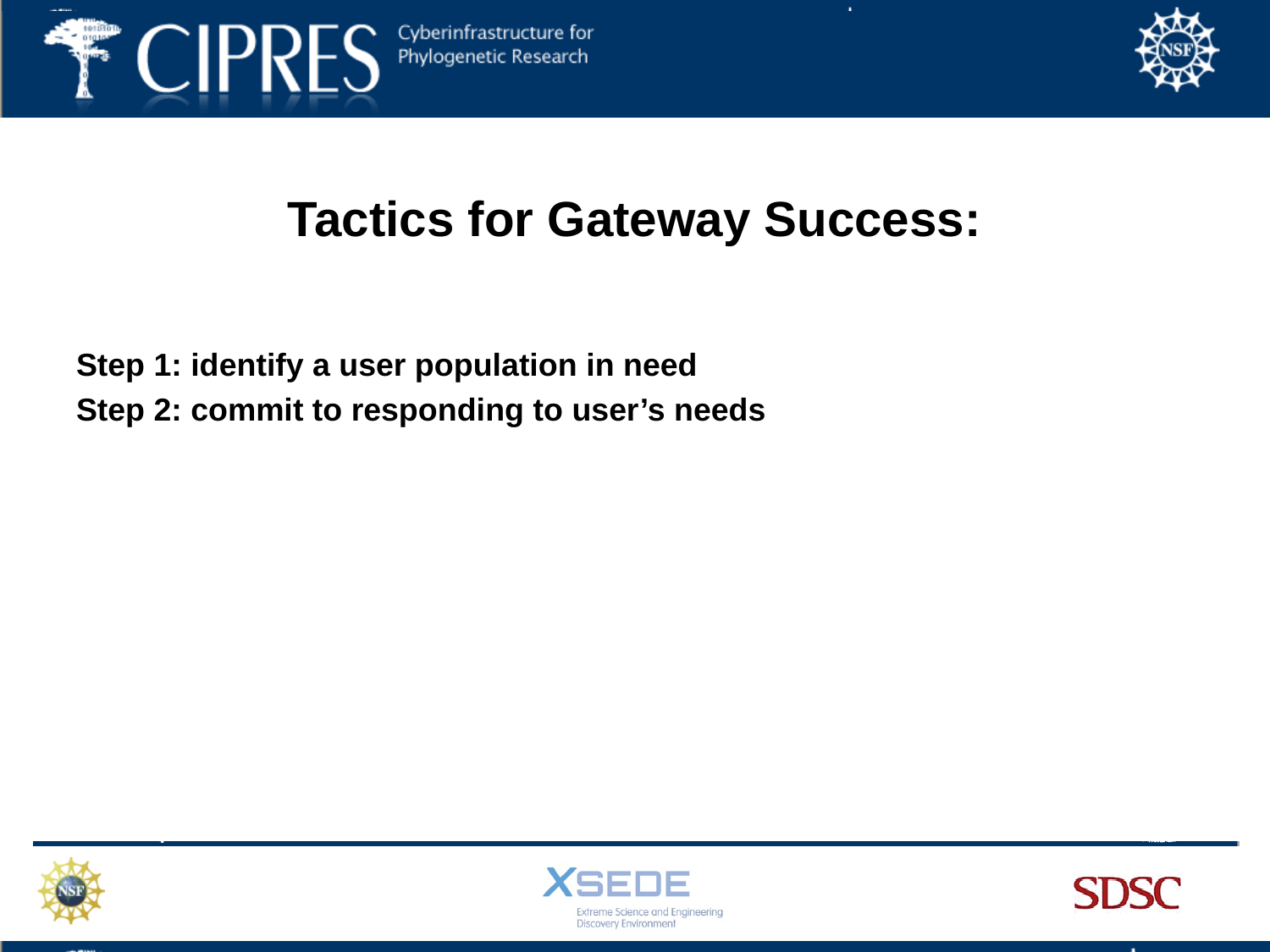

# Tactics for Gateway Success:
Step 1: identify a user population in need
Step 2: commit to responding to user’s needs